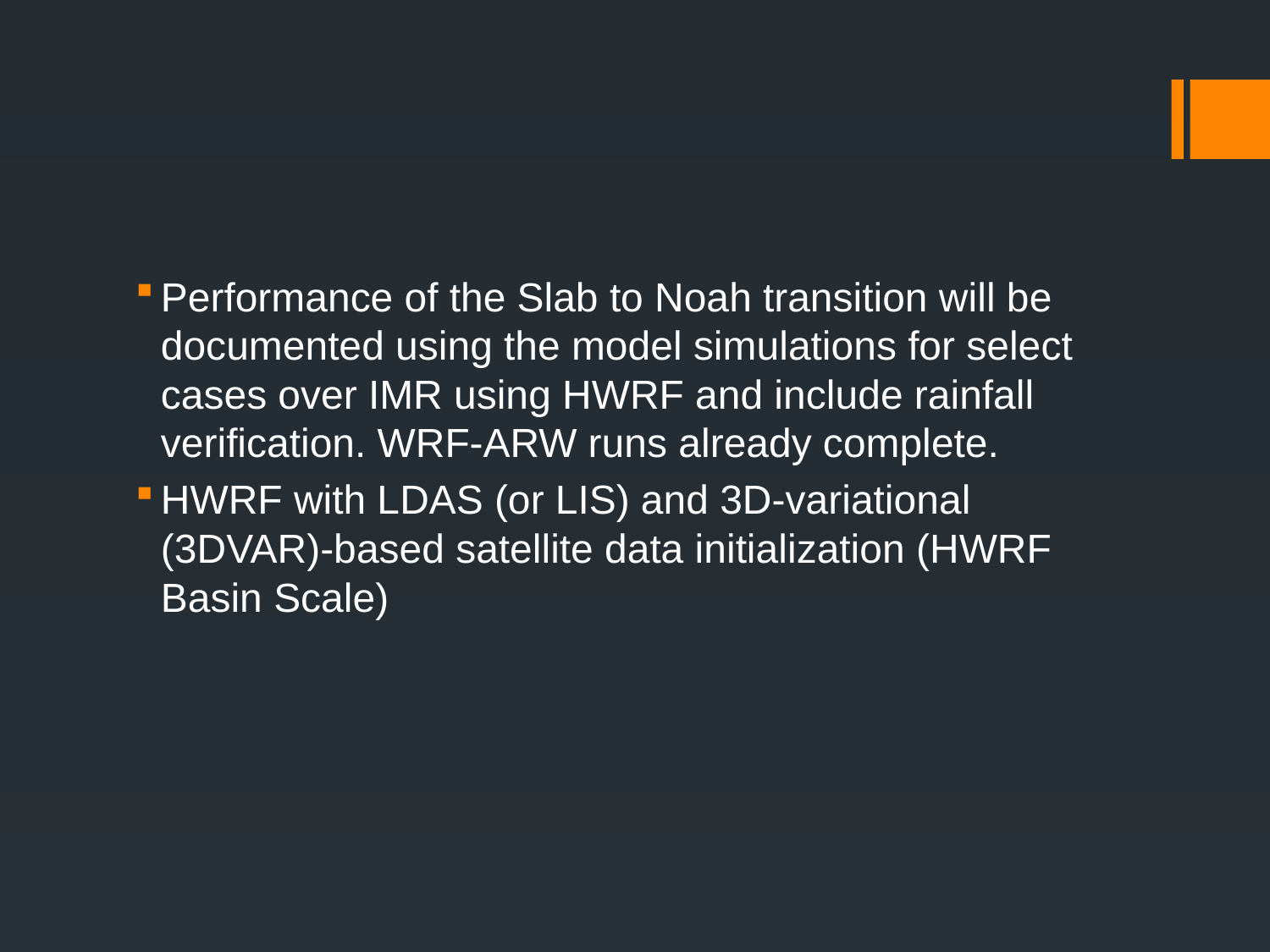

#
Performance of the Slab to Noah transition will be documented using the model simulations for select cases over IMR using HWRF and include rainfall verification. WRF-ARW runs already complete.
HWRF with LDAS (or LIS) and 3D-variational (3DVAR)-based satellite data initialization (HWRF Basin Scale)